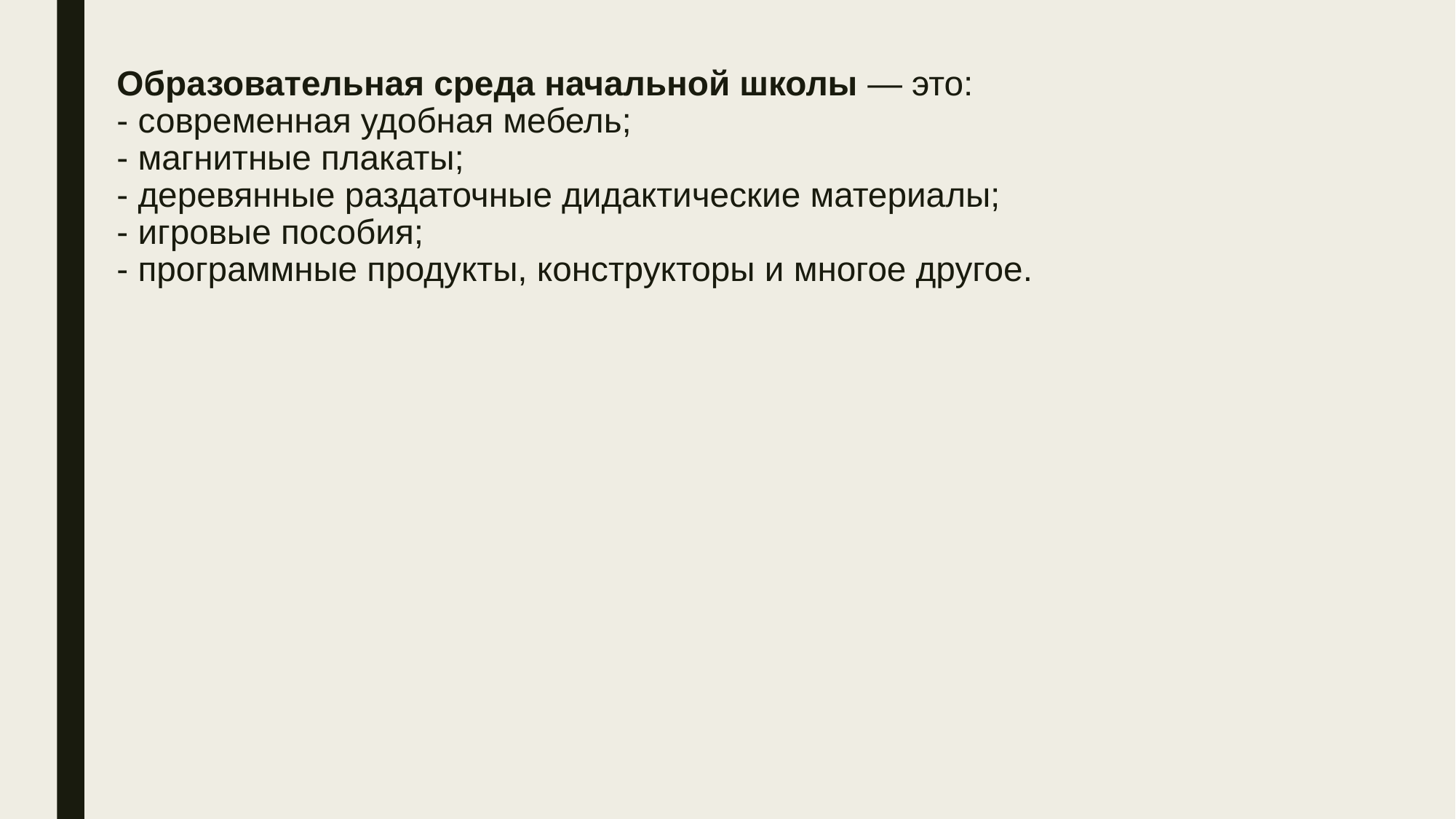

# Образовательная среда начальной школы — это: - современная удобная мебель; - магнитные плакаты; - деревянные раздаточные дидактические материалы; - игровые пособия; - программные продукты, конструкторы и многое другое.